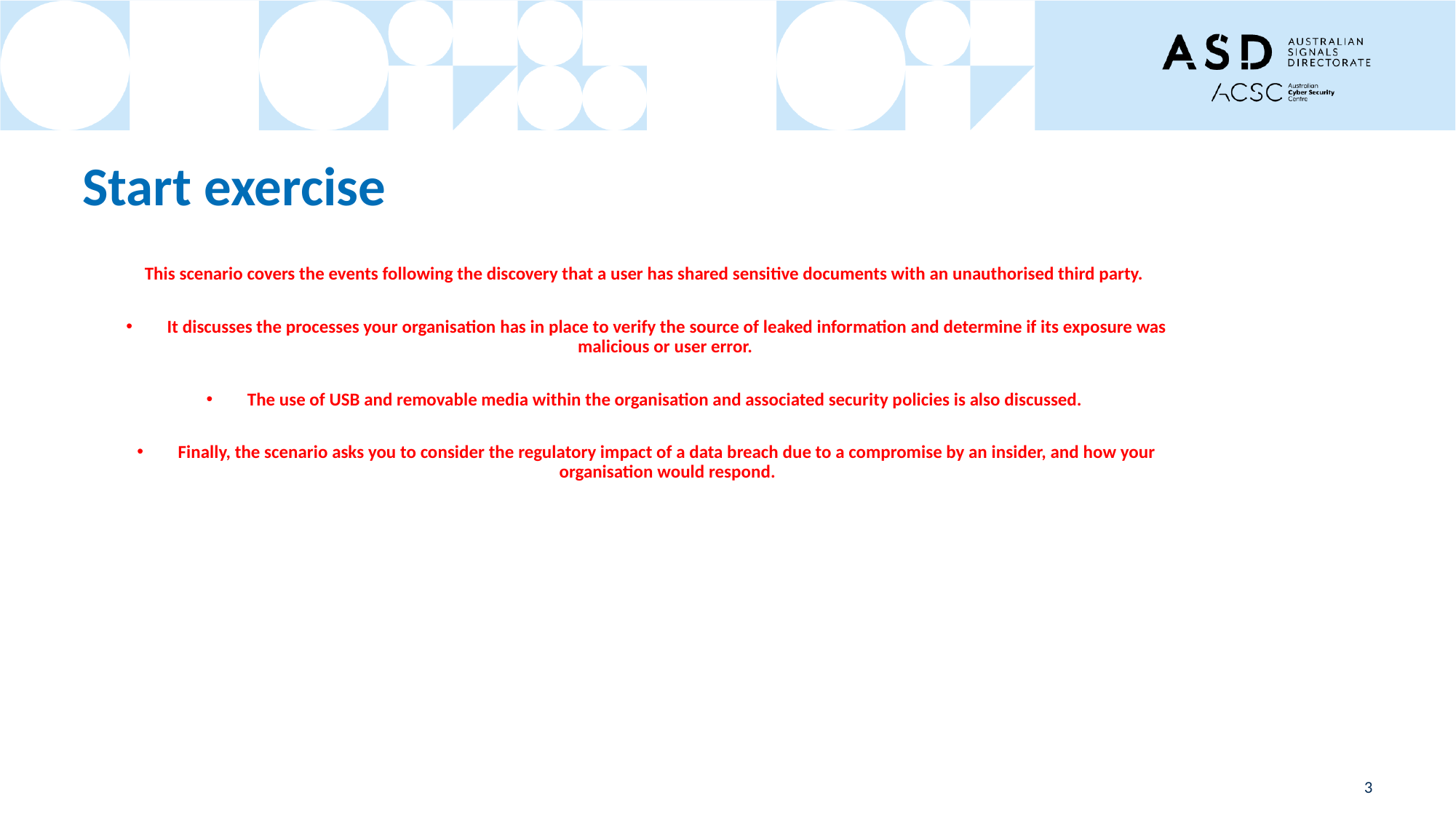

# Start exercise
This scenario covers the events following the discovery that a user has shared sensitive documents with an unauthorised third party.
It discusses the processes your organisation has in place to verify the source of leaked information and determine if its exposure was malicious or user error.
The use of USB and removable media within the organisation and associated security policies is also discussed.
Finally, the scenario asks you to consider the regulatory impact of a data breach due to a compromise by an insider, and how your organisation would respond.

3